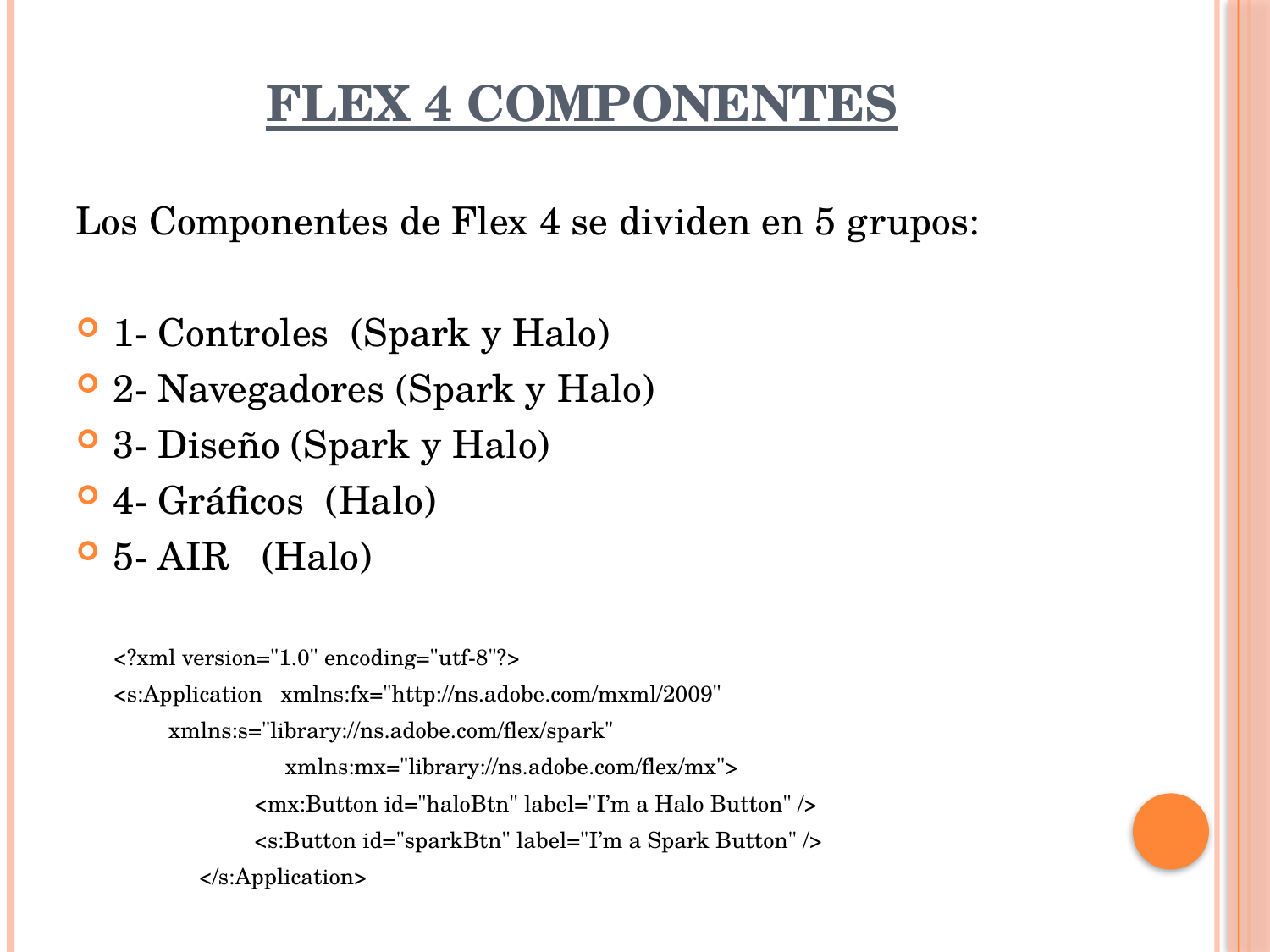

# Flex 4 Componentes
Los Componentes de Flex 4 se dividen en 5 grupos:

1- Controles  (Spark y Halo)
2- Navegadores (Spark y Halo)
3- Diseño (Spark y Halo)
4- Gráficos  (Halo)
5- AIR   (Halo)

		<?xml version="1.0" encoding="utf-8"?>
		<s:Application   xmlns:fx="http://ns.adobe.com/mxml/2009"
			         xmlns:s="library://ns.adobe.com/flex/spark"
		                            xmlns:mx="library://ns.adobe.com/flex/mx">
                             <mx:Button id="haloBtn" label="I’m a Halo Button" />
                             <s:Button id="sparkBtn" label="I’m a Spark Button" />
                    </s:Application>